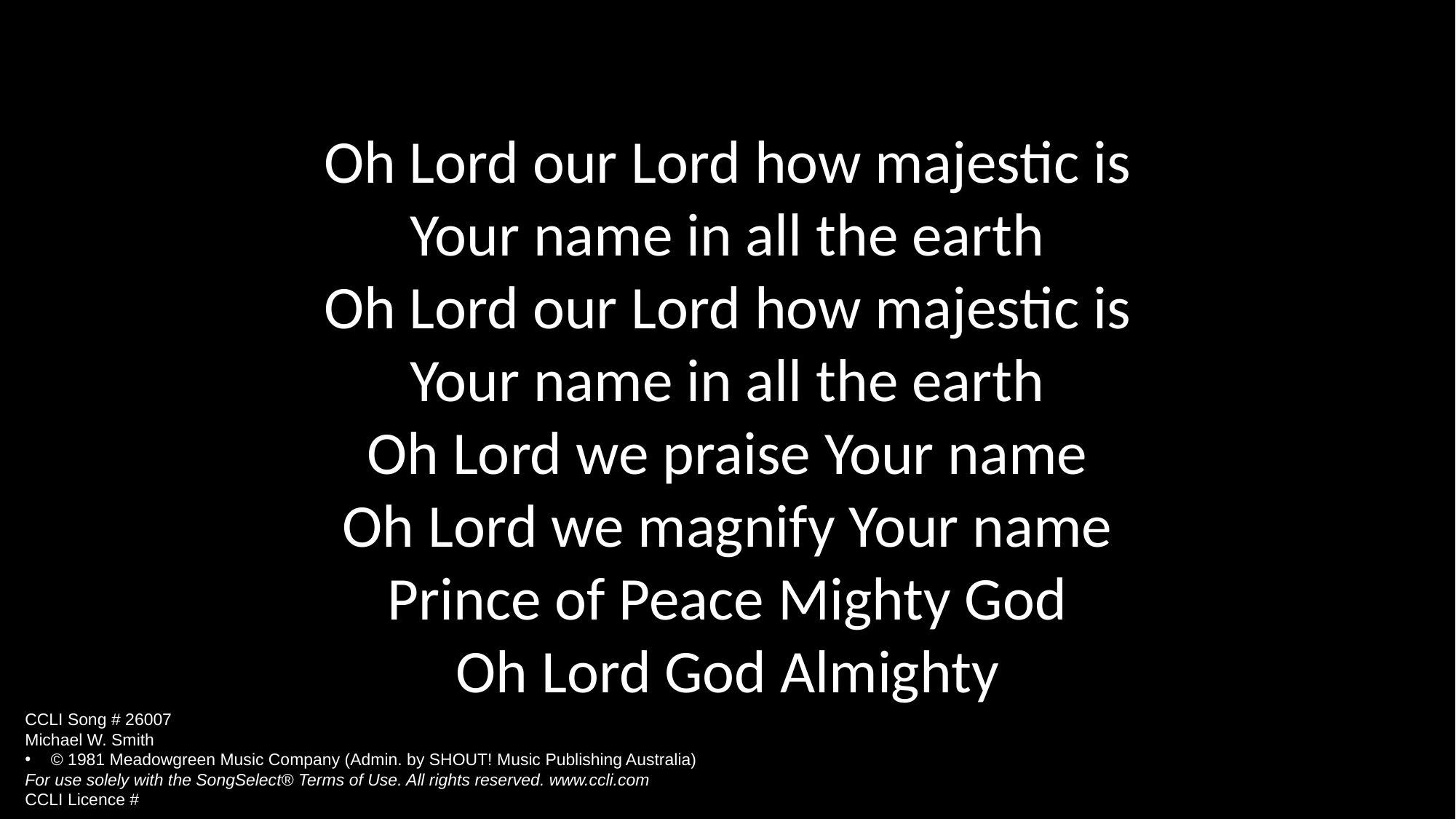

Oh Lord our Lord how majestic is
Your name in all the earth
Oh Lord our Lord how majestic is
Your name in all the earth
Oh Lord we praise Your name
Oh Lord we magnify Your name
Prince of Peace Mighty God
Oh Lord God Almighty
CCLI Song # 26007
Michael W. Smith
© 1981 Meadowgreen Music Company (Admin. by SHOUT! Music Publishing Australia)
For use solely with the SongSelect® Terms of Use. All rights reserved. www.ccli.com
CCLI Licence #